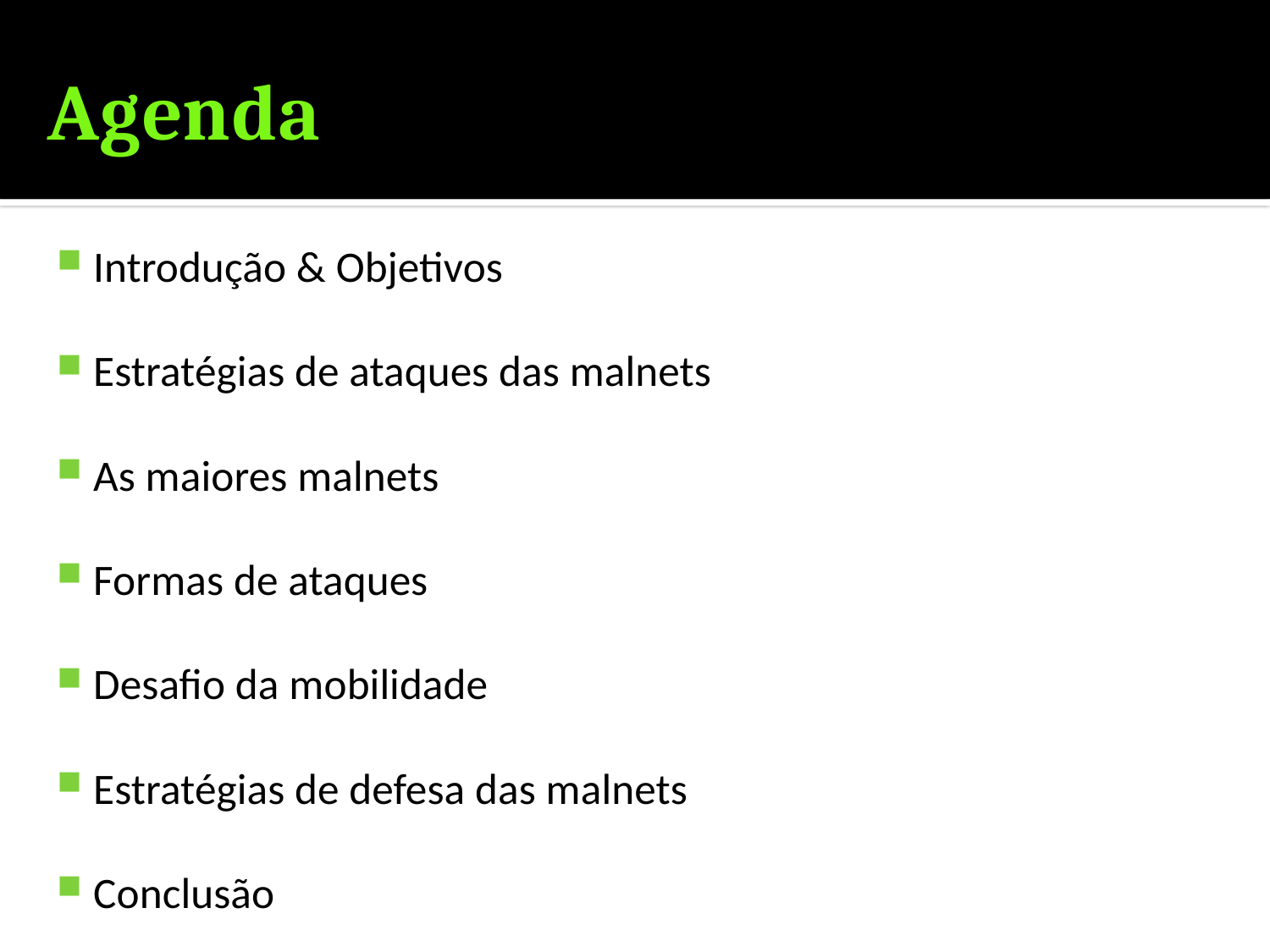

# Agenda
Introdução & Objetivos

Estratégias de ataques das malnets

As maiores malnets

Formas de ataques

Desafio da mobilidade

Estratégias de defesa das malnets

Conclusão